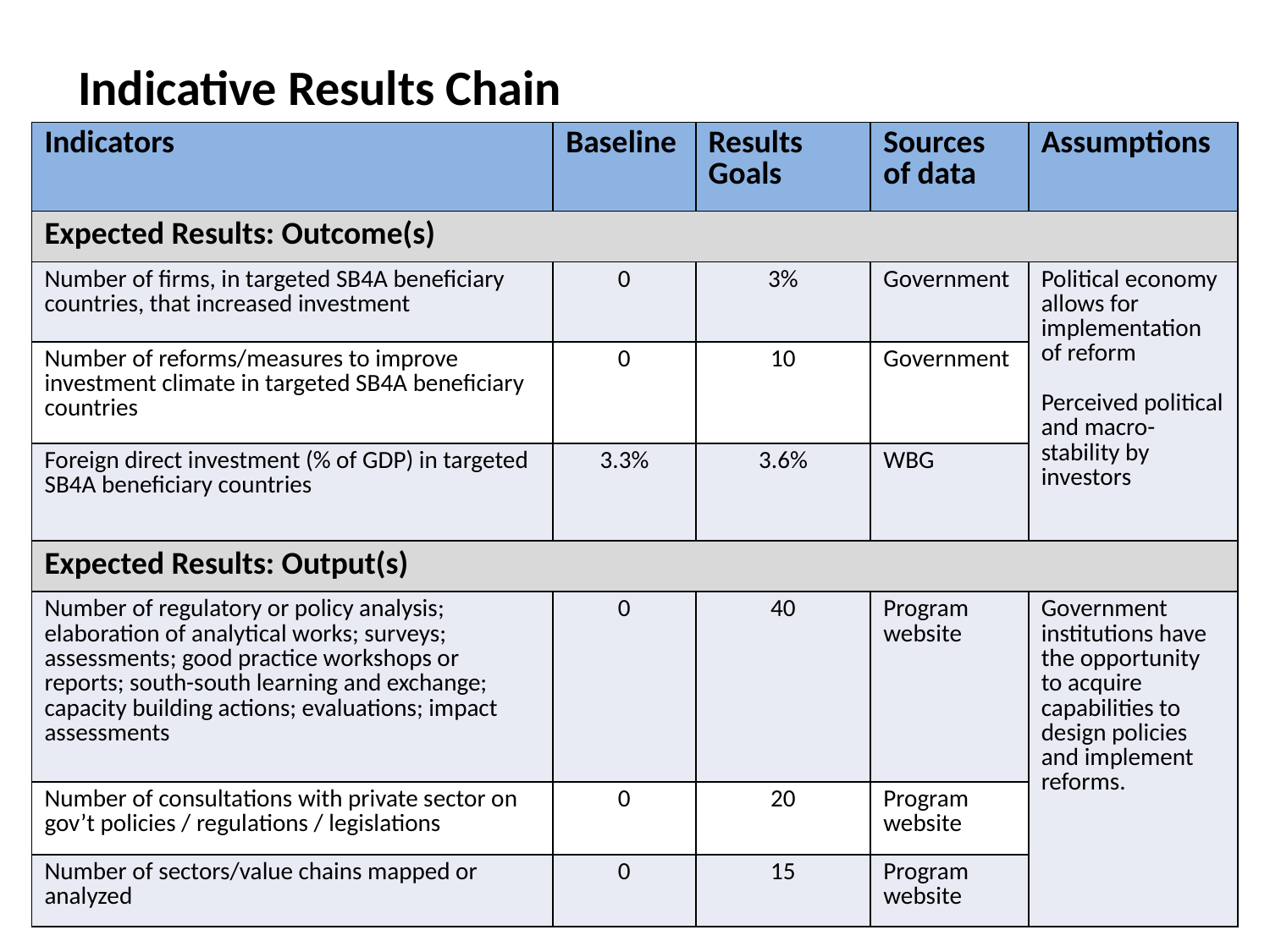

Indicative Results Chain
| Indicators | Baseline | Results Goals | Sources of data | Assumptions |
| --- | --- | --- | --- | --- |
| Expected Results: Outcome(s) |  |  |  |  |
| Number of firms, in targeted SB4A beneficiary countries, that increased investment | 0 | 3% | Government | Political economy allows for implementation of reform Perceived political and macro-stability by investors |
| Number of reforms/measures to improve investment climate in targeted SB4A beneficiary countries | 0 | 10 | Government |  |
| Foreign direct investment (% of GDP) in targeted SB4A beneficiary countries | 3.3% | 3.6% | WBG |  |
| Expected Results: Output(s) |  |  |  |  |
| Number of regulatory or policy analysis; elaboration of analytical works; surveys; assessments; good practice workshops or reports; south-south learning and exchange; capacity building actions; evaluations; impact assessments | 0 | 40 | Program website | Government institutions have the opportunity to acquire capabilities to design policies and implement reforms. |
| Number of consultations with private sector on gov’t policies / regulations / legislations | 0 | 20 | Program website |  |
| Number of sectors/value chains mapped or analyzed | 0 | 15 | Program website |  |